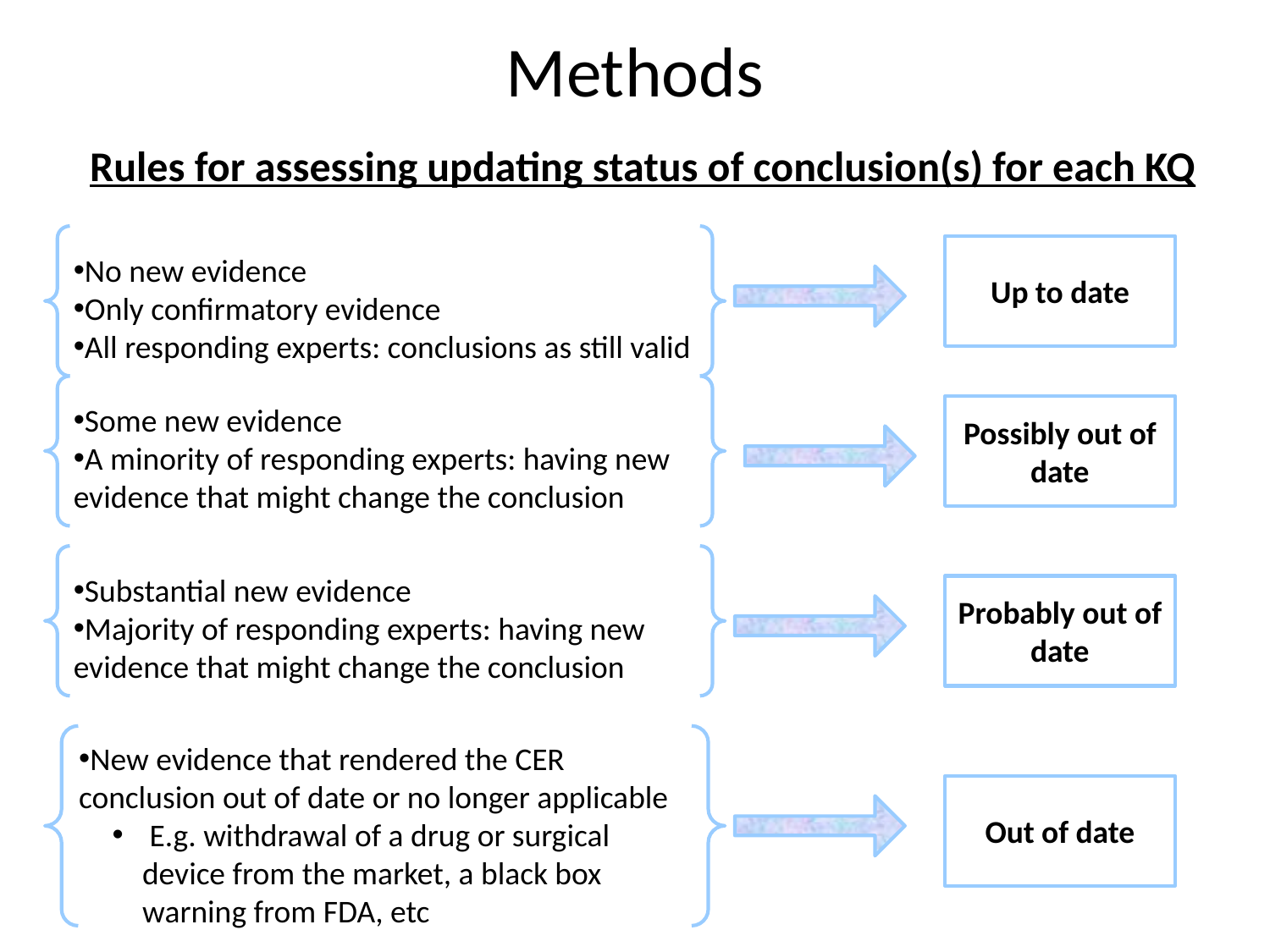

# Methods Rules for assessing updating status of conclusion(s) for each KQ

No new evidence
Only confirmatory evidence
All responding experts: conclusions as still valid

Up to date

Some new evidence
A minority of responding experts: having new evidence that might change the conclusion

Possibly out of date

Substantial new evidence
Majority of responding experts: having new evidence that might change the conclusion

Probably out of date

New evidence that rendered the CER conclusion out of date or no longer applicable
 E.g. withdrawal of a drug or surgical device from the market, a black box warning from FDA, etc

Out of date